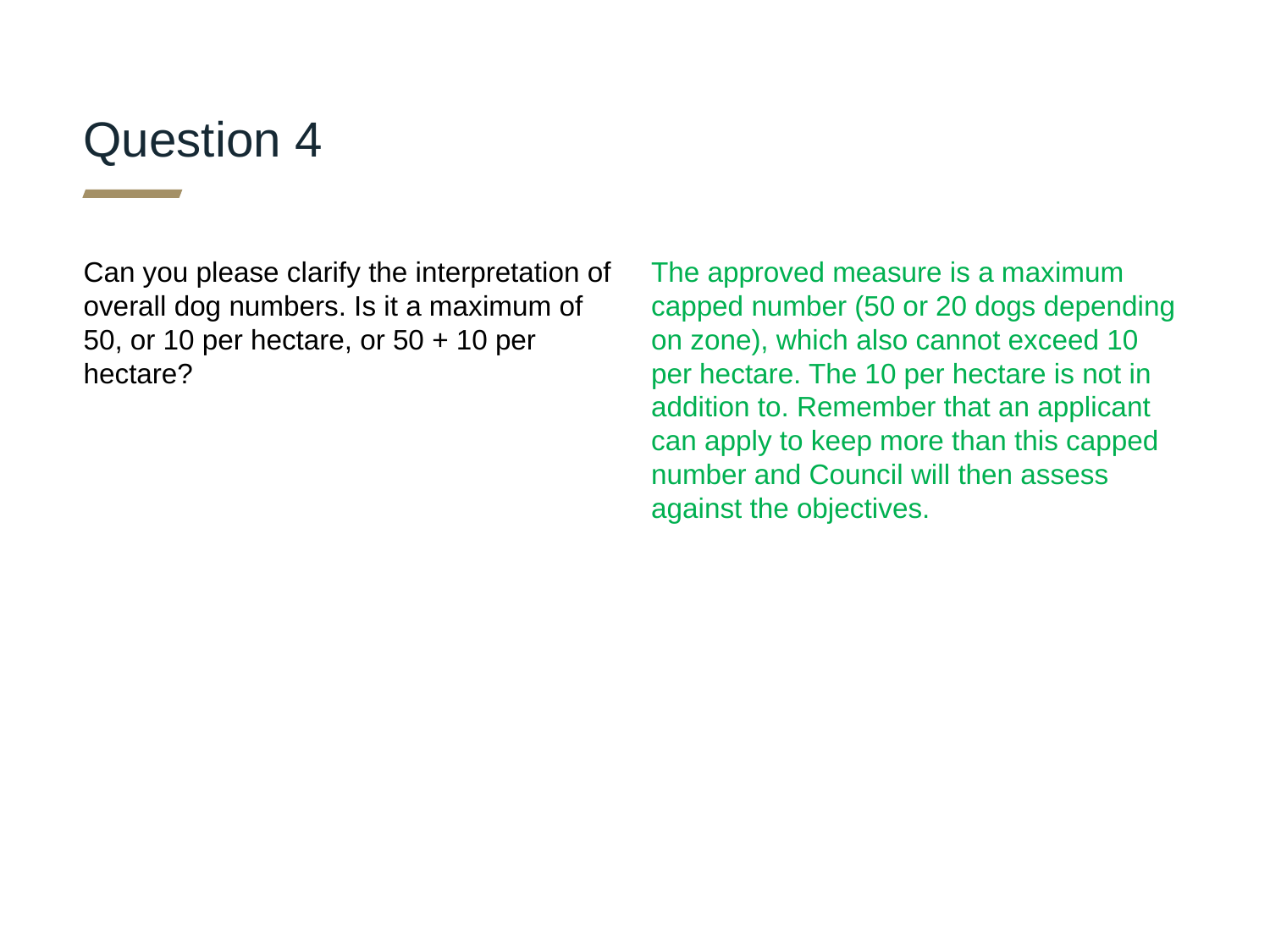

# Question 4
Can you please clarify the interpretation of overall dog numbers. Is it a maximum of 50, or 10 per hectare, or 50 + 10 per hectare?
The approved measure is a maximum capped number (50 or 20 dogs depending on zone), which also cannot exceed 10 per hectare. The 10 per hectare is not in addition to. Remember that an applicant can apply to keep more than this capped number and Council will then assess against the objectives.